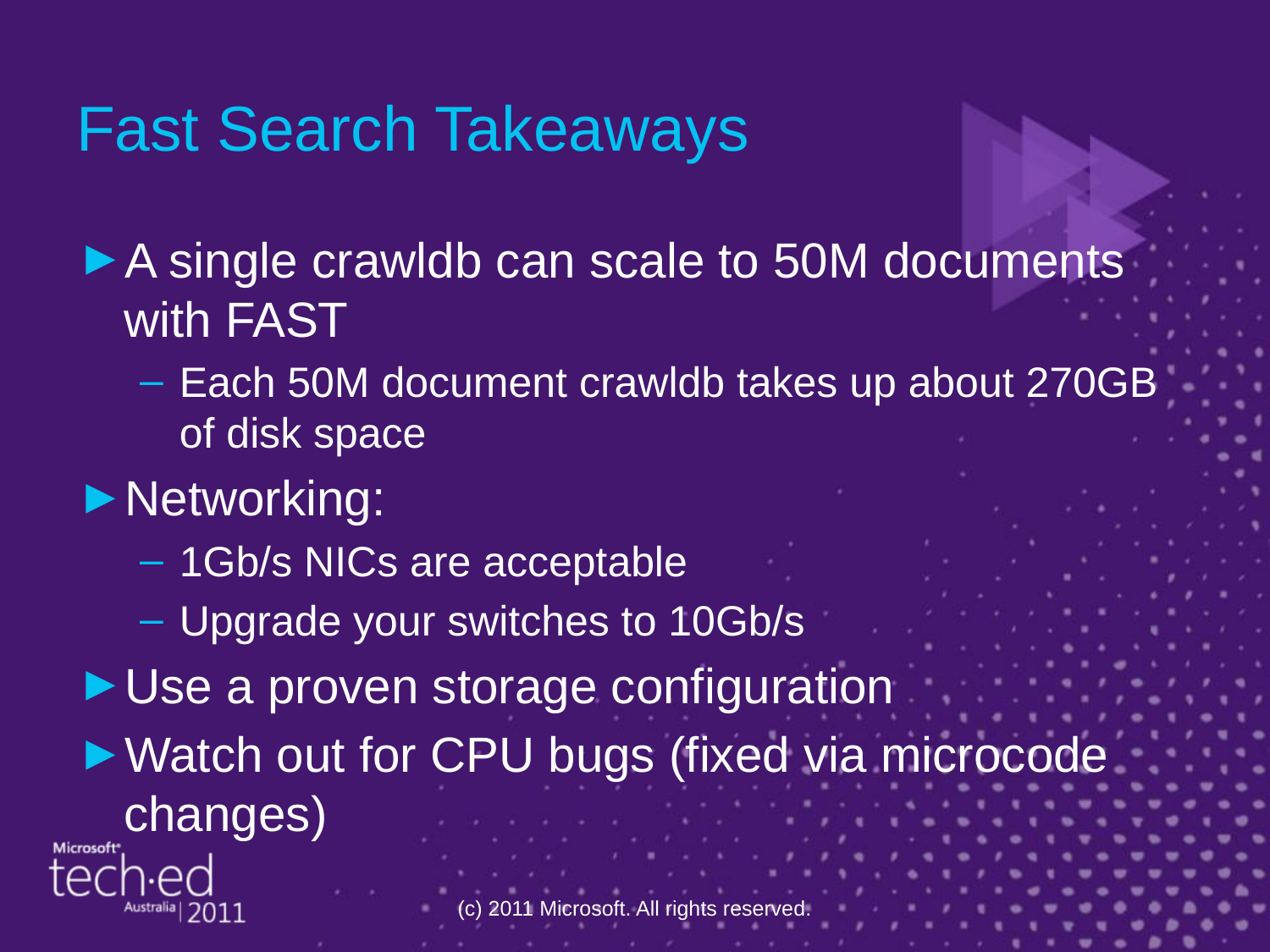

# Fast Search Takeaways
A single crawldb can scale to 50M documents with FAST
Each 50M document crawldb takes up about 270GB of disk space
Networking:
1Gb/s NICs are acceptable
Upgrade your switches to 10Gb/s
Use a proven storage configuration
Watch out for CPU bugs (fixed via microcode changes)
(c) 2011 Microsoft. All rights reserved.